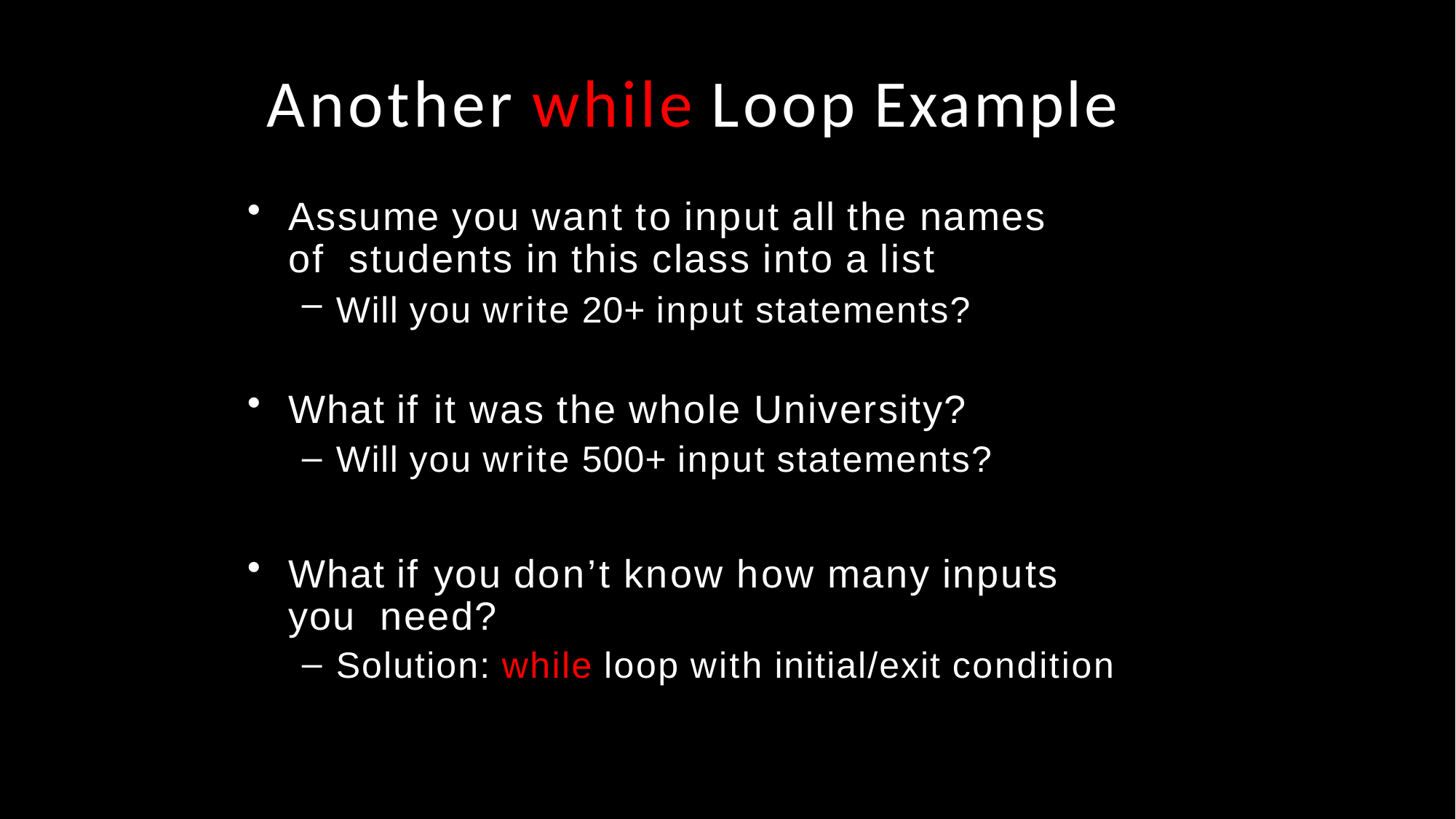

# Another while Loop Example
Assume you want to input all the names of  students in this class into a list
Will you write 20+ input statements?

What if it was the whole University?
Will you write 500+ input statements?

What if you don’t know how many inputs you  need?
Solution: while loop with initial/exit condition